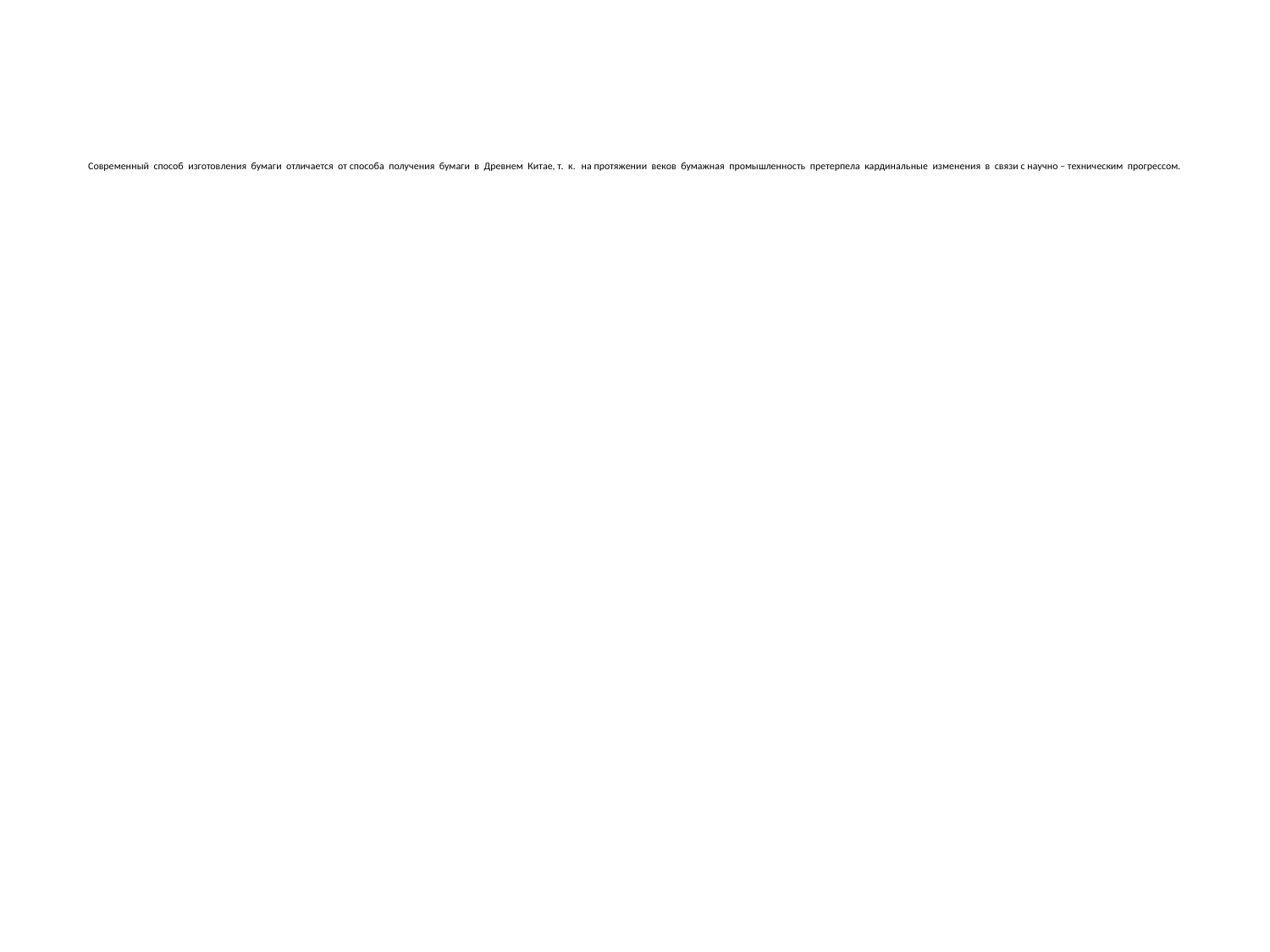

# Современный  способ  изготовления  бумаги  отличается  от способа  получения  бумаги  в  Древнем  Китае, т.  к.  на протяжении  веков  бумажная  промышленность  претерпела  кардинальные  изменения  в  связи с научно – техническим  прогрессом.